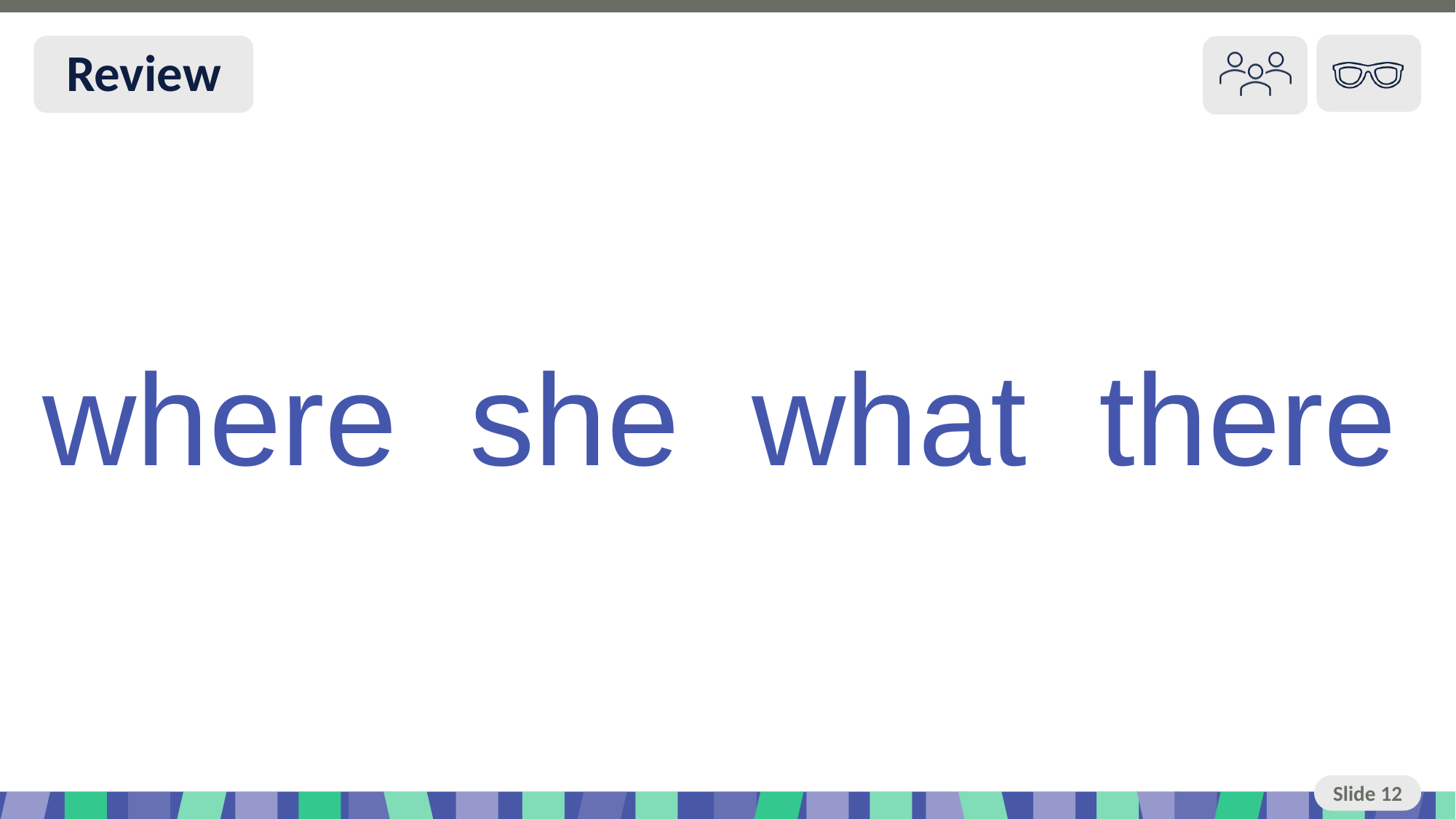

# Slide 12 Review
where  she  what  there